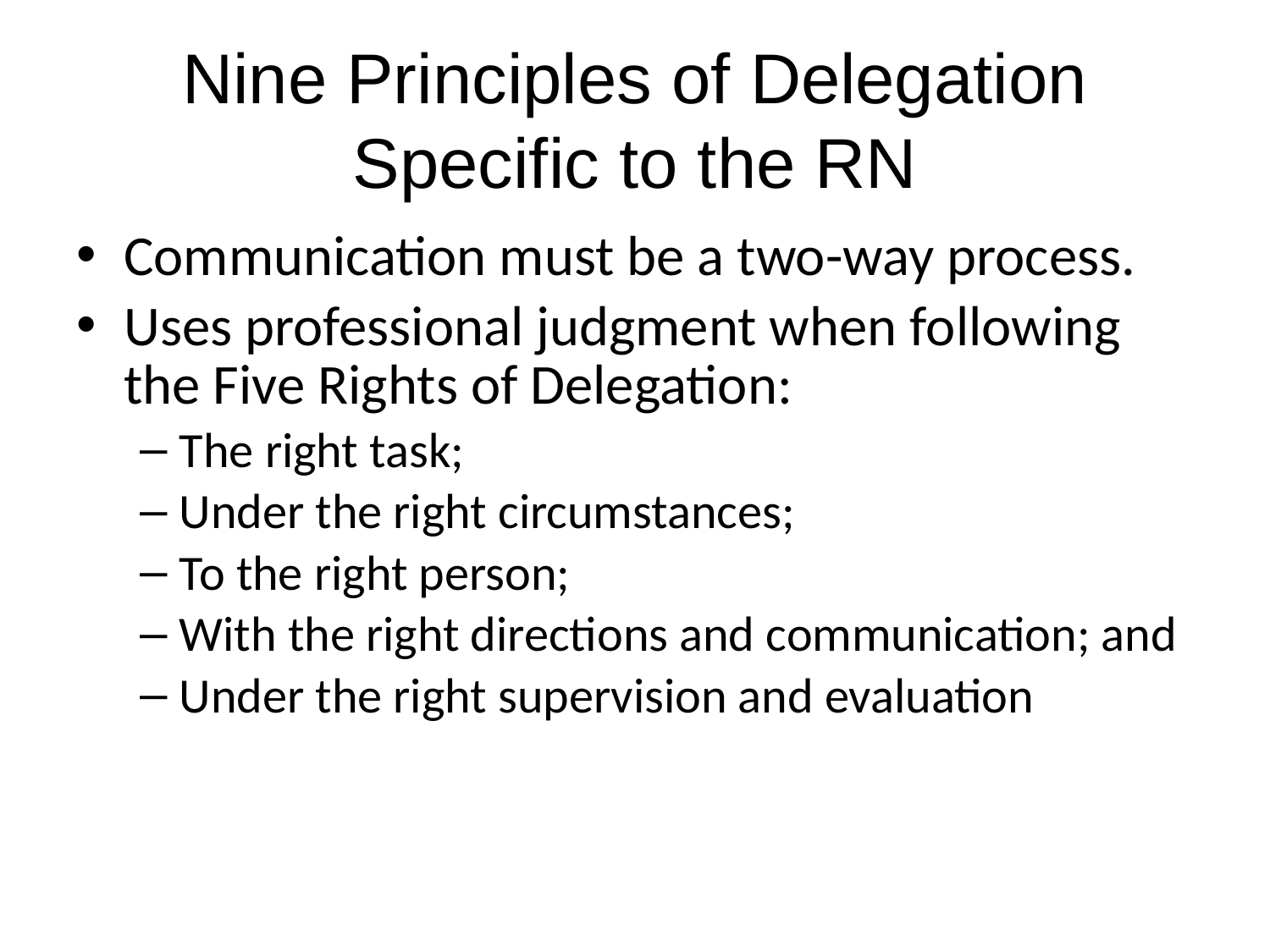

Nine Principles of Delegation Specific to the RN
Communication must be a two-way process.
Uses professional judgment when following the Five Rights of Delegation:
The right task;
Under the right circumstances;
To the right person;
With the right directions and communication; and
Under the right supervision and evaluation